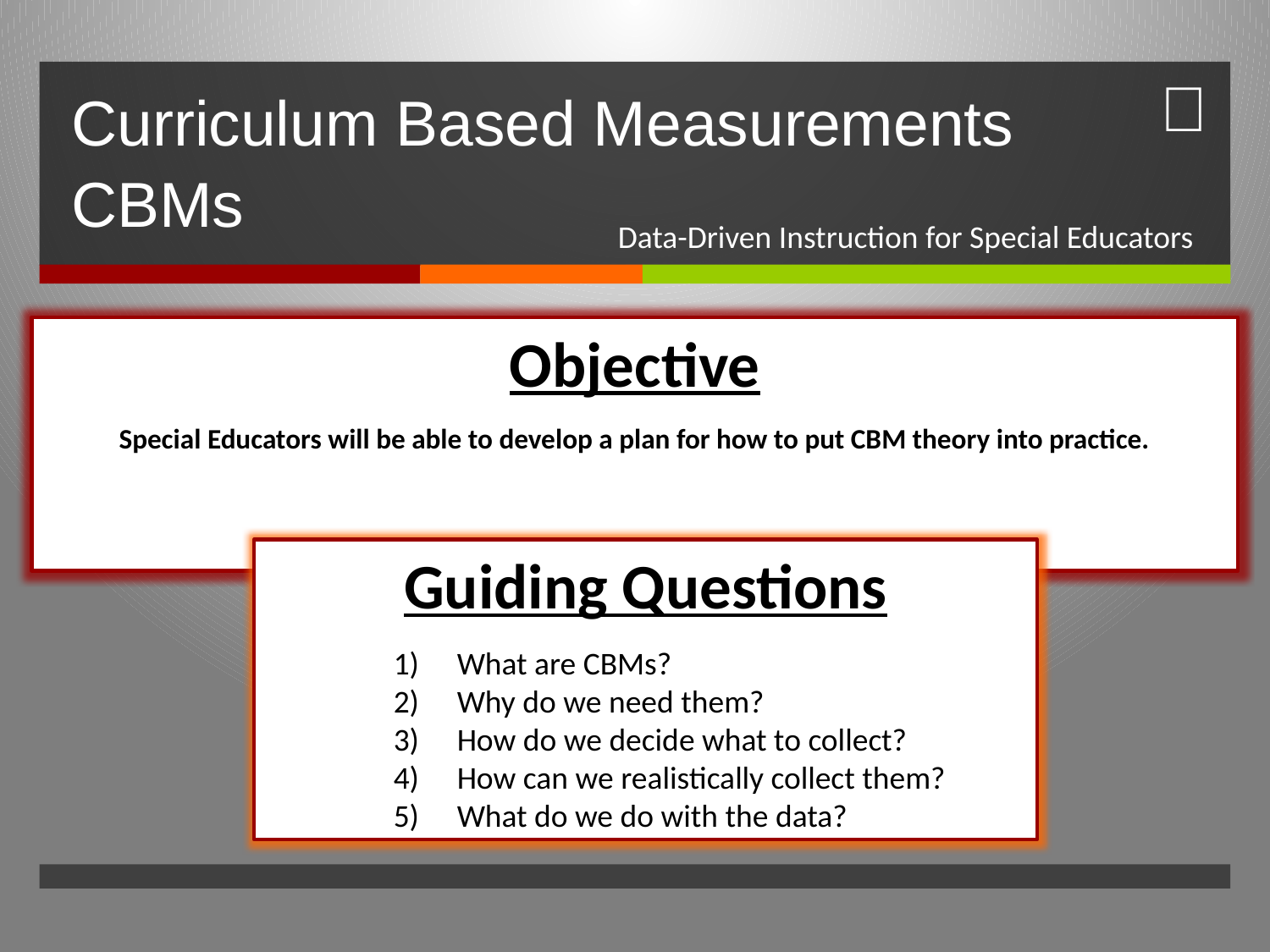

# Curriculum Based Measurements CBMs
Data-Driven Instruction for Special Educators
Objective
Special Educators will be able to develop a plan for how to put CBM theory into practice.

Guiding Questions
What are CBMs?
Why do we need them?
How do we decide what to collect?
How can we realistically collect them?
What do we do with the data?